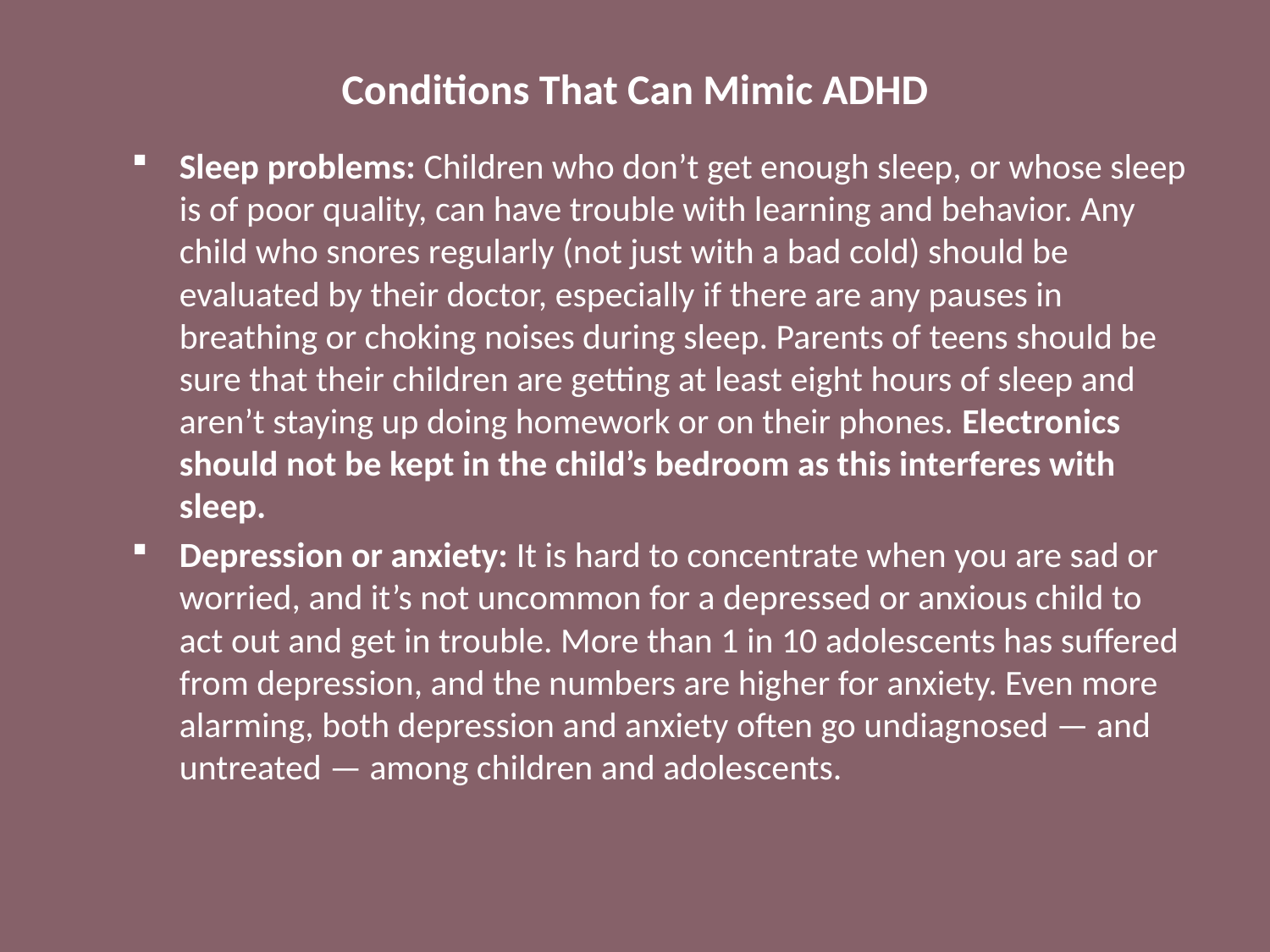

# Conditions That Can Mimic ADHD
Sleep problems: Children who don’t get enough sleep, or whose sleep is of poor quality, can have trouble with learning and behavior. Any child who snores regularly (not just with a bad cold) should be evaluated by their doctor, especially if there are any pauses in breathing or choking noises during sleep. Parents of teens should be sure that their children are getting at least eight hours of sleep and aren’t staying up doing homework or on their phones. Electronics should not be kept in the child’s bedroom as this interferes with sleep.
Depression or anxiety: It is hard to concentrate when you are sad or worried, and it’s not uncommon for a depressed or anxious child to act out and get in trouble. More than 1 in 10 adolescents has suffered from depression, and the numbers are higher for anxiety. Even more alarming, both depression and anxiety often go undiagnosed — and untreated — among children and adolescents.